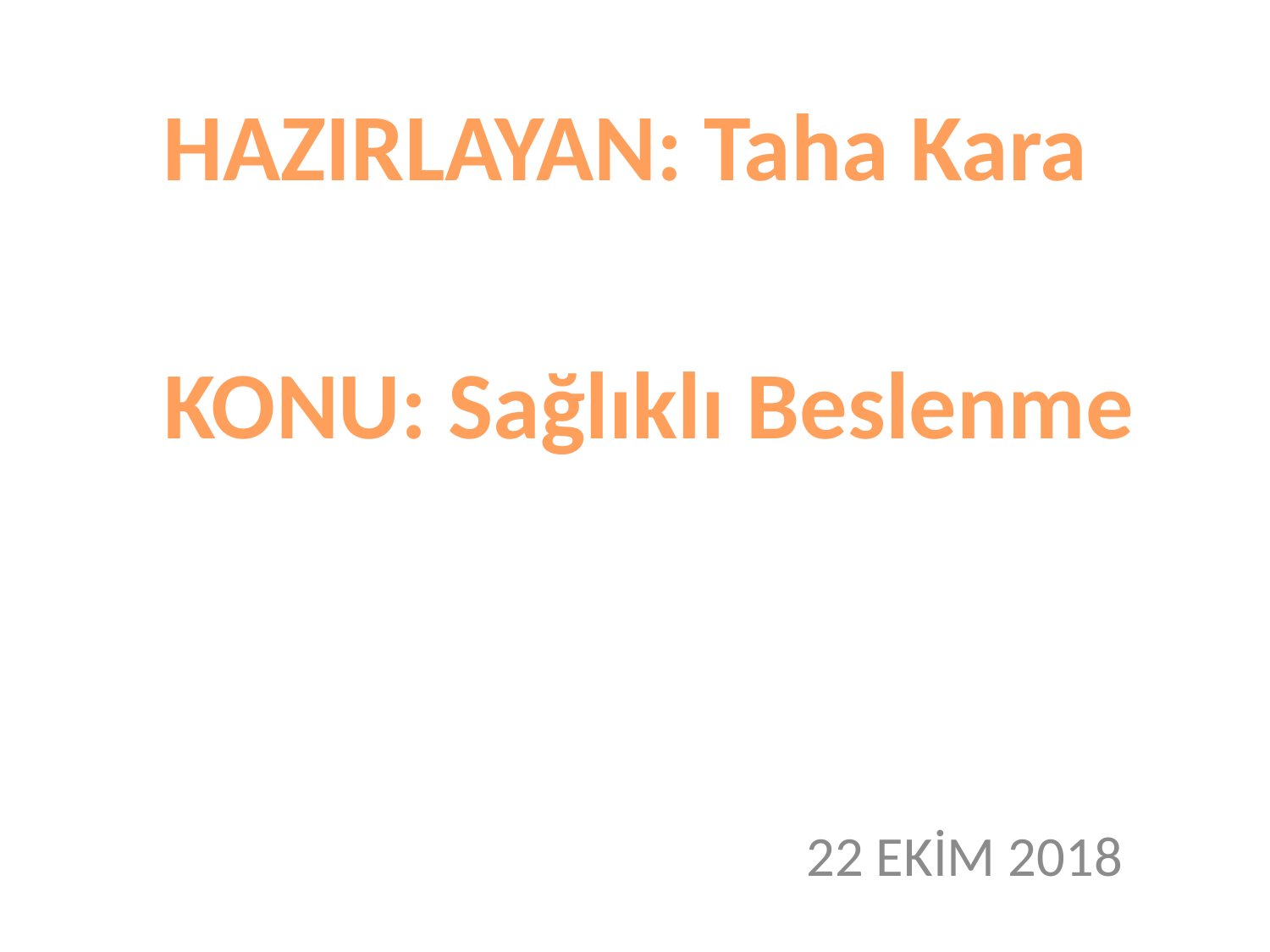

HAZIRLAYAN: Taha Kara
KONU: Sağlıklı Beslenme
22 EKİM 2018